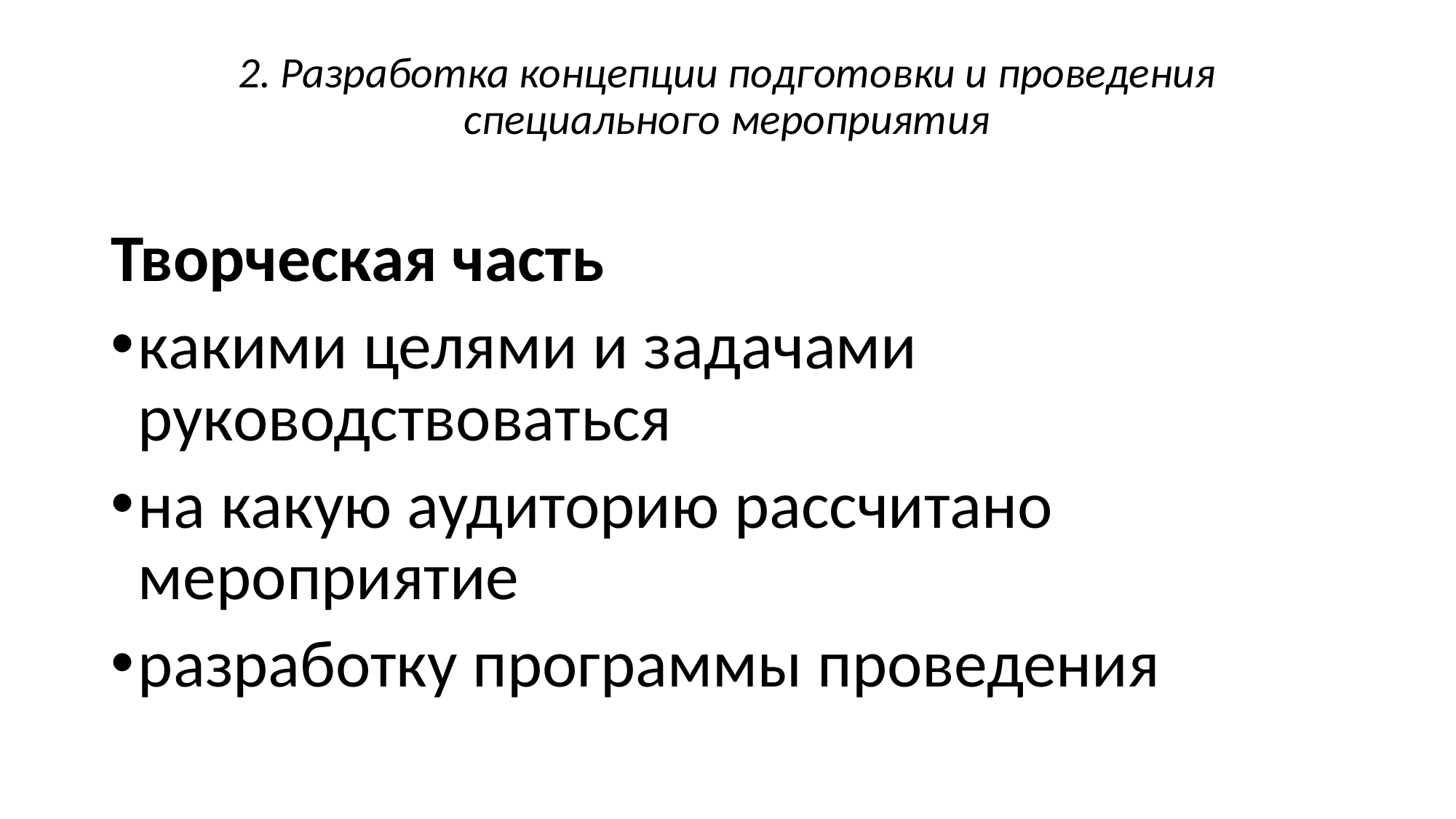

# 2. Разработка концепции подготовки и проведения специального мероприятия
Творческая часть
какими целями и задачами руководствоваться
на какую аудиторию рассчитано мероприятие
разработку программы проведения